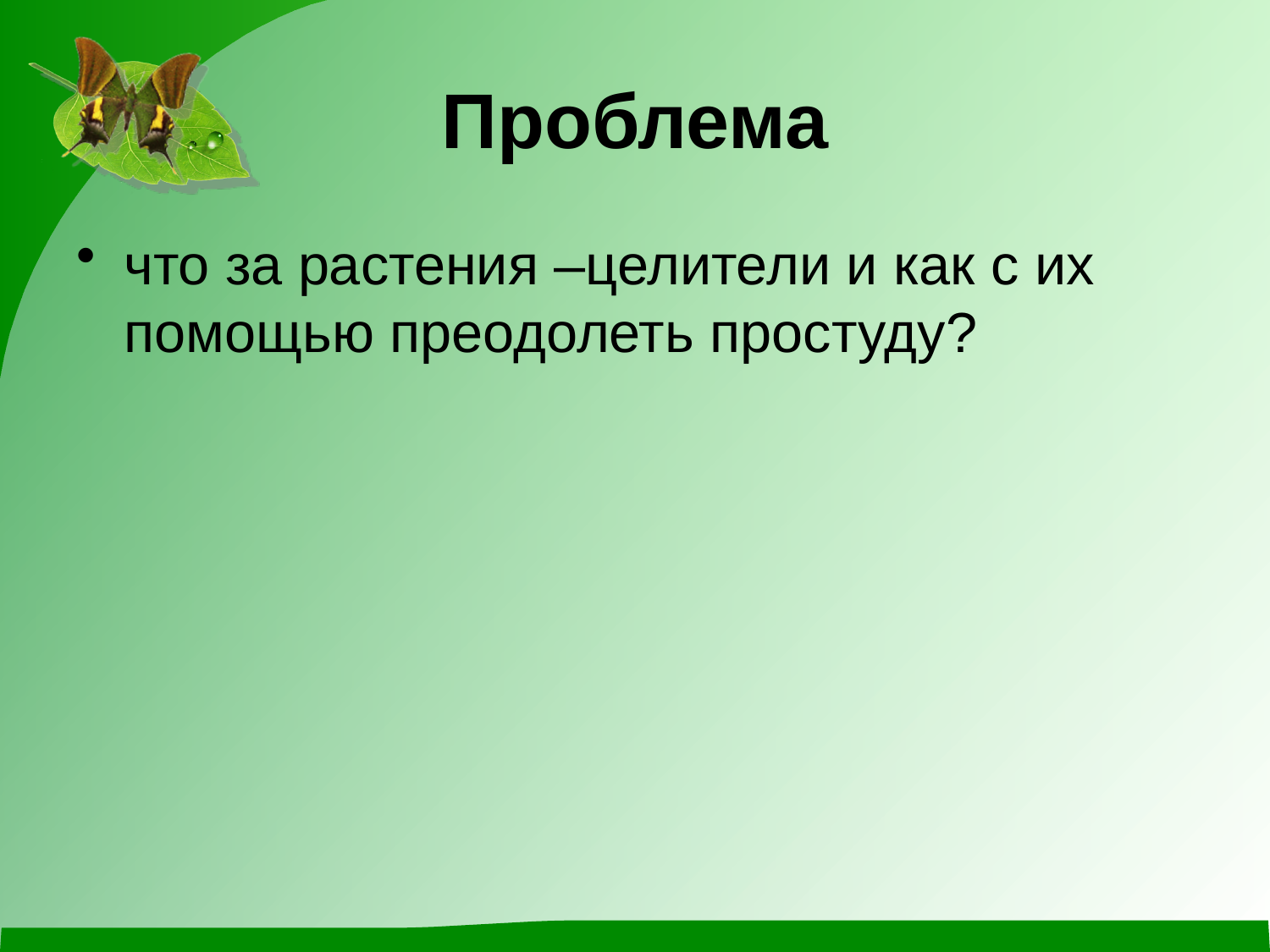

# Проблема
что за растения –целители и как с их помощью преодолеть простуду?